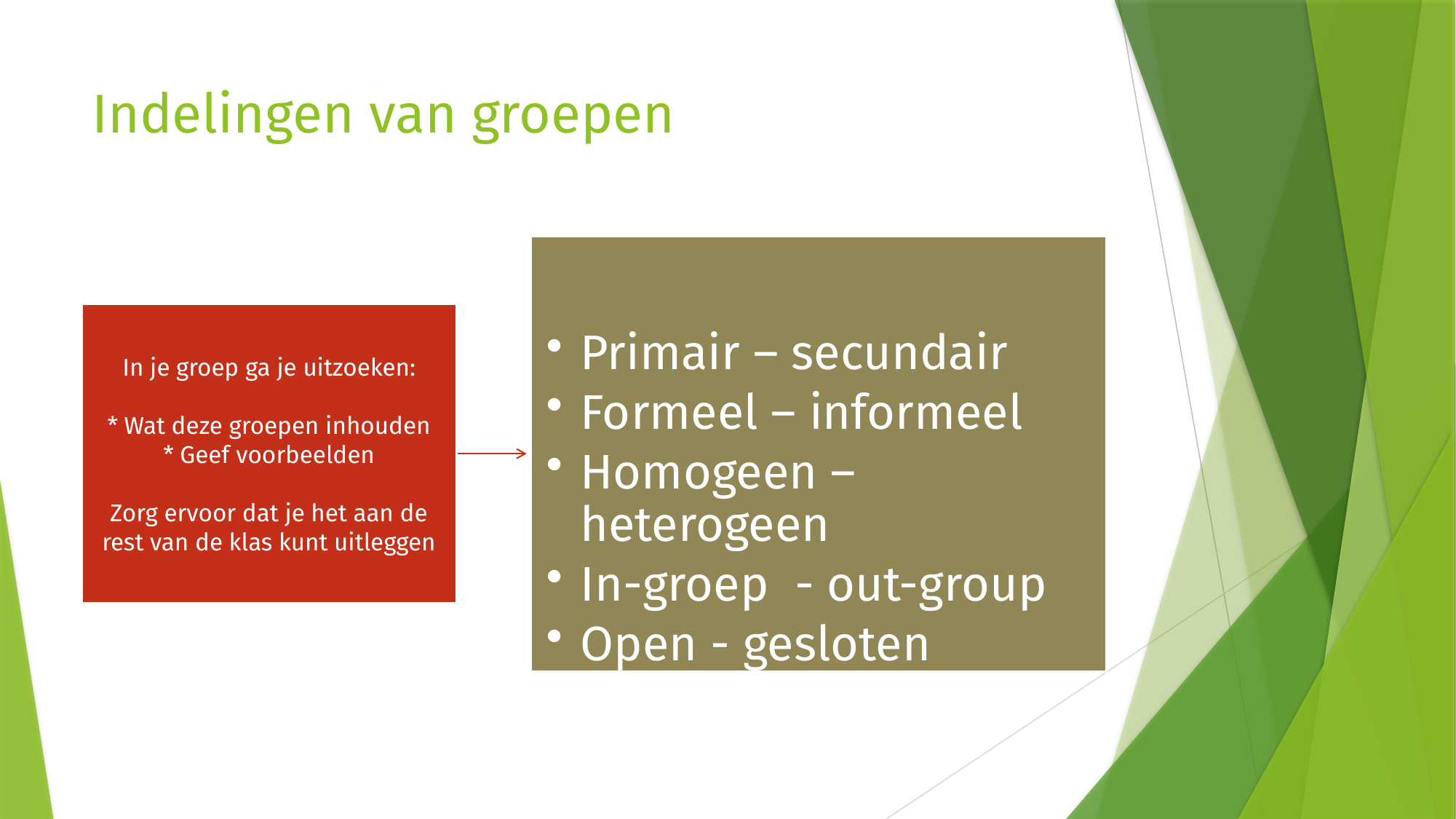

# Indelingen van groepen

In je groep ga je uitzoeken:

* Wat deze groepen inhouden
* Geef voorbeelden

Zorg ervoor dat je het aan de rest van de klas kunt uitleggen

Primair – secundair
Formeel – informeel
Homogeen – heterogeen
In-groep  - out-group
Open - gesloten